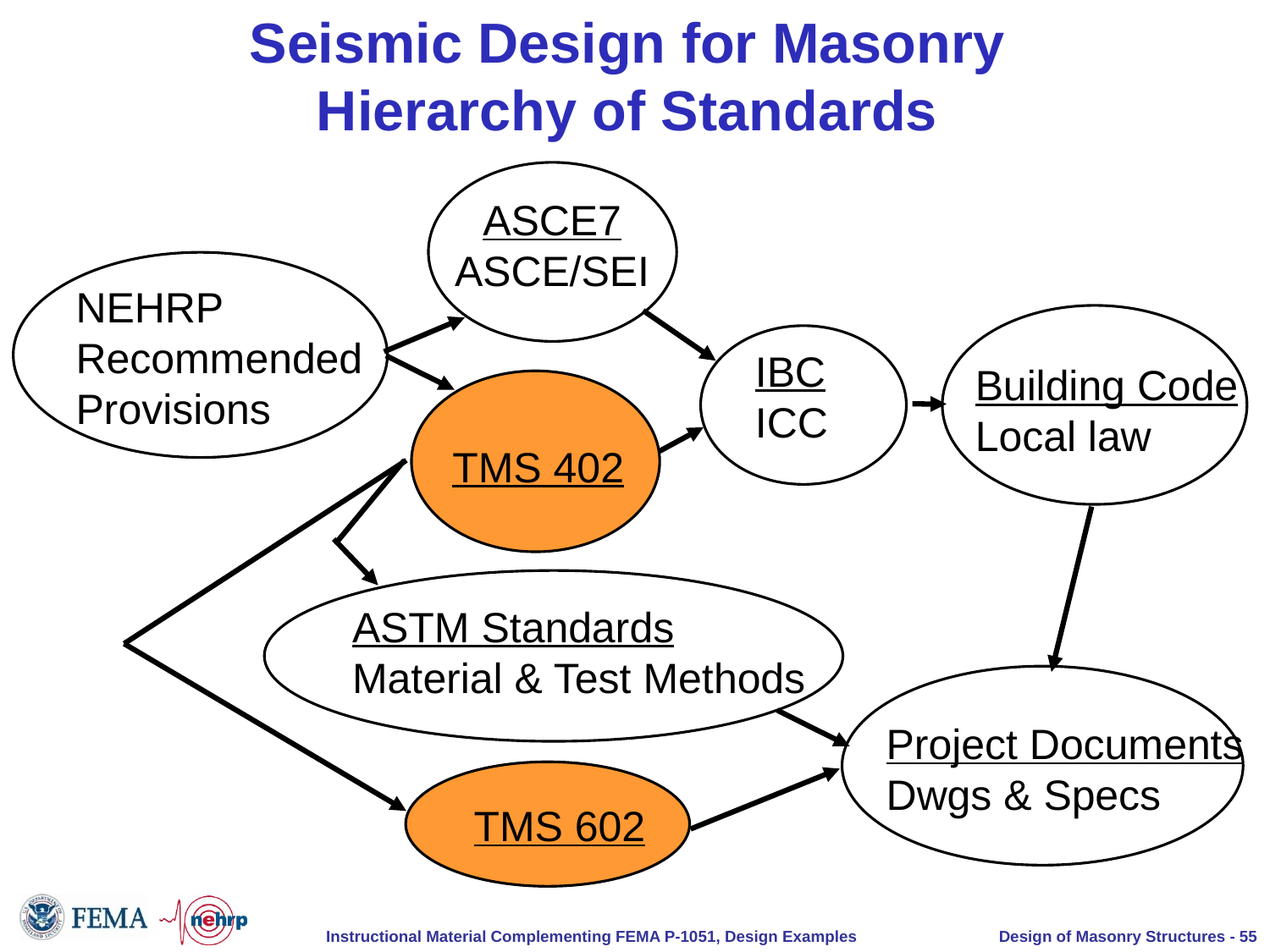

# Seismic Design for Masonry Hierarchy of Standards

ASCE7
ASCE/SEI

NEHRP
Recommended
Provisions

IBC
ICC
Building Code
Local law

TMS 402
MSJC

TMS 402

ASTM Standards
Material & Test Methods

Project Documents
Dwgs & Specs

TMS 602
MSJC

TMS 602
Design of Masonry Structures - 55
Instructional Material Complementing FEMA P-1051, Design Examples